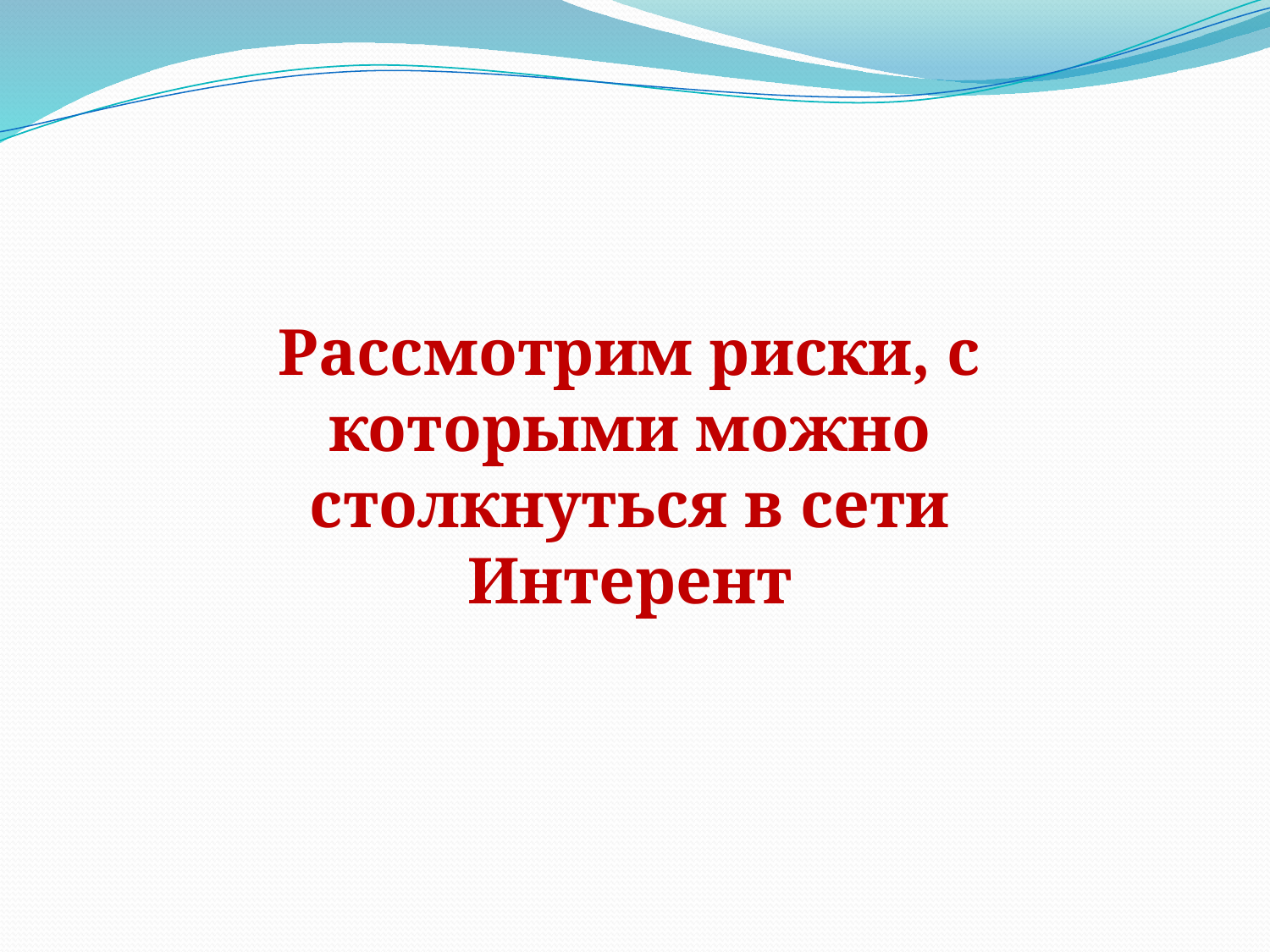

Рассмотрим риски, с которыми можно столкнуться в сети Интерент